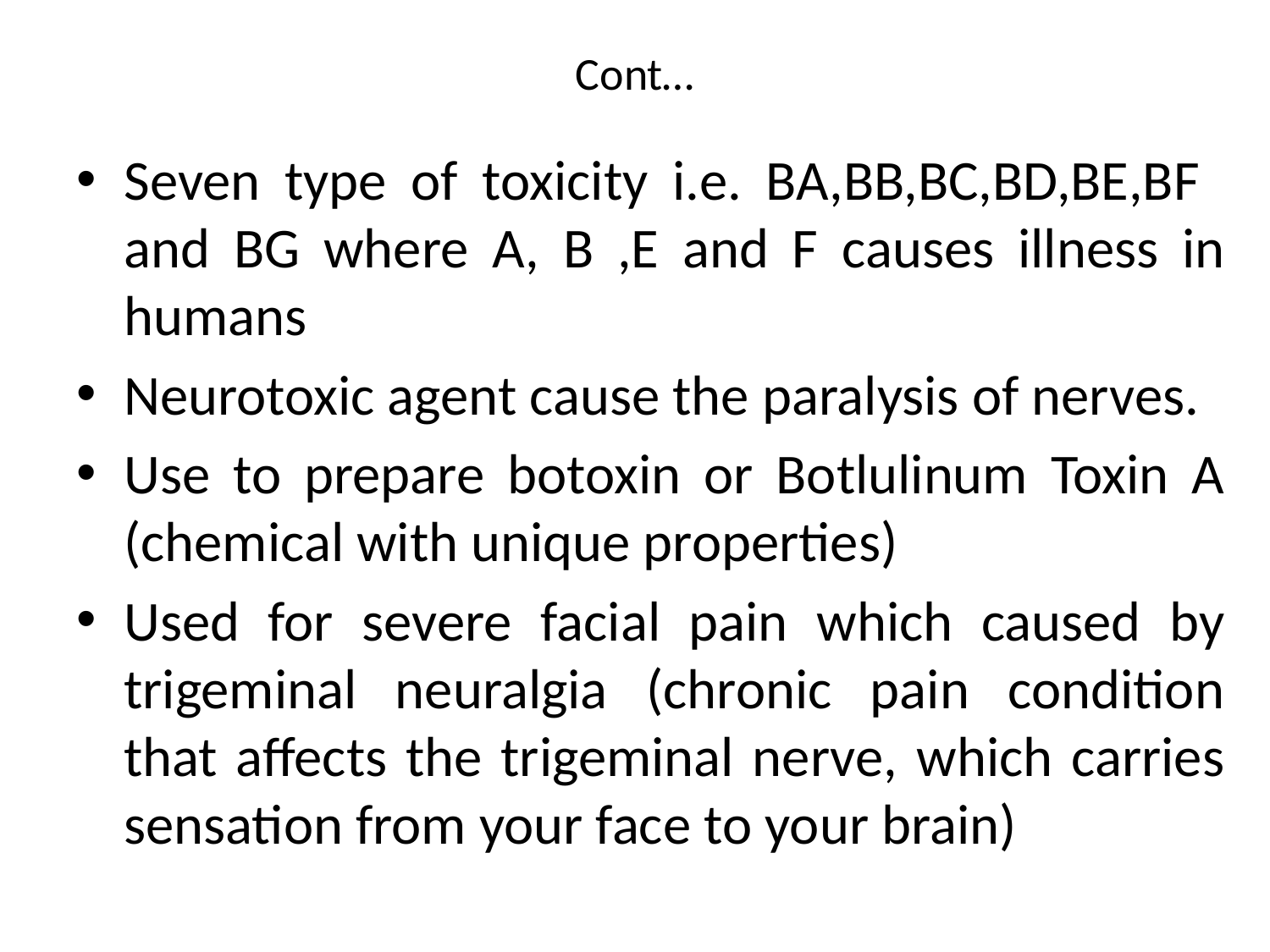

# Cont…
Seven type of toxicity i.e. BA,BB,BC,BD,BE,BF  and BG where A, B ,E and F causes illness in humans
Neurotoxic agent cause the paralysis of nerves.
Use to prepare botoxin or Botlulinum Toxin A (chemical with unique properties)
Used for severe facial pain which caused by trigeminal neuralgia (chronic pain condition that affects the trigeminal nerve, which carries sensation from your face to your brain)